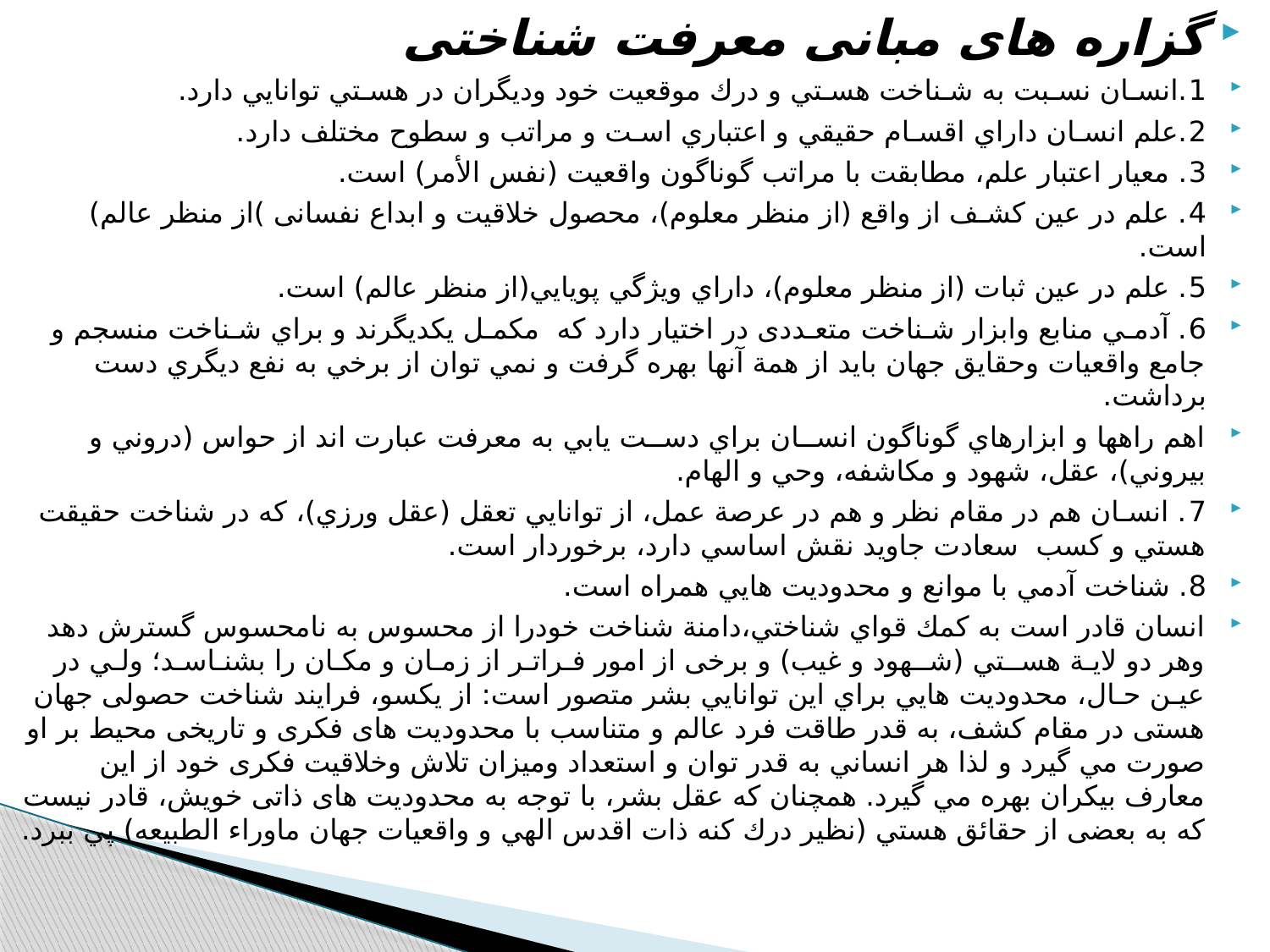

گزاره های مبانی معرفت شناختی
1.انسـان نسـبت به شـناخت هسـتي و درك موقعيت خود وديگران در هسـتي توانايي دارد.
2.علم انسـان داراي اقسـام حقيقي و اعتباري اسـت و مراتب و سطوح مختلف دارد.
3. معيار اعتبار علم، مطابقت با مراتب گوناگون واقعيت (نفس الأمر) است.
4. علم در عين کشـف از واقع (از منظر معلوم)، محصول خلاقيت و ابداع نفسانی )از منظر عالم) است.
5. علم در عين ثبات (از منظر معلوم)، داراي ويژگي پويايي(از منظر عالم) است.
6. آدمـي منابع وابزار شـناخت متعـددی در اختيار دارد که  مکمـل يکديگرند و براي شـناخت منسجم و جامع واقعيات وحقايق جهان بايد از همة آنها بهره گرفت و نمي توان از برخي به نفع ديگري دست برداشت.
اهم راهها و ابزارهاي گوناگون انســان براي دســت يابي به معرفت عبارت اند از حواس (دروني و بيروني)، عقل، شهود و مکاشفه، وحي و الهام.
7. انسـان هم در مقام نظر و هم در عرصة عمل، از توانايي تعقل (عقل ورزي)، که در شناخت حقيقت هستي و كسب  سعادت جاويد نقش اساسي دارد، برخوردار است.
8. شناخت آدمي با موانع و محدوديت هايي همراه است.
انسان قادر است به كمك قواي شناختي،دامنة شناخت خودرا از محسوس به نامحسوس گسترش دهد وهر دو لايـة هســتي (شــهود و غيب) و برخی از امور فـراتـر از زمـان و مکـان را بشنـاسـد؛ ولـي در عيـن حـال، محدوديت هايي براي اين توانايي بشر متصور است: از يكسو، فرايند شناخت حصولی جهان هستی در مقام کشف، به قدر طاقت فرد عالم و متناسب با محدوديت های فکری و تاريخی محيط بر او صورت مي گيرد و لذا هر انساني به قدر توان و استعداد وميزان تلاش وخلاقيت فکری خود از اين معارف بيكران بهره مي گيرد. همچنان که عقل بشر، با توجه به محدوديت های ذاتی خويش، قادر نيست كه به بعضی از حقائق هستي (نظير درك كنه ذات اقدس الهي و واقعيات جهان ماوراء الطبيعه) پي ببرد.